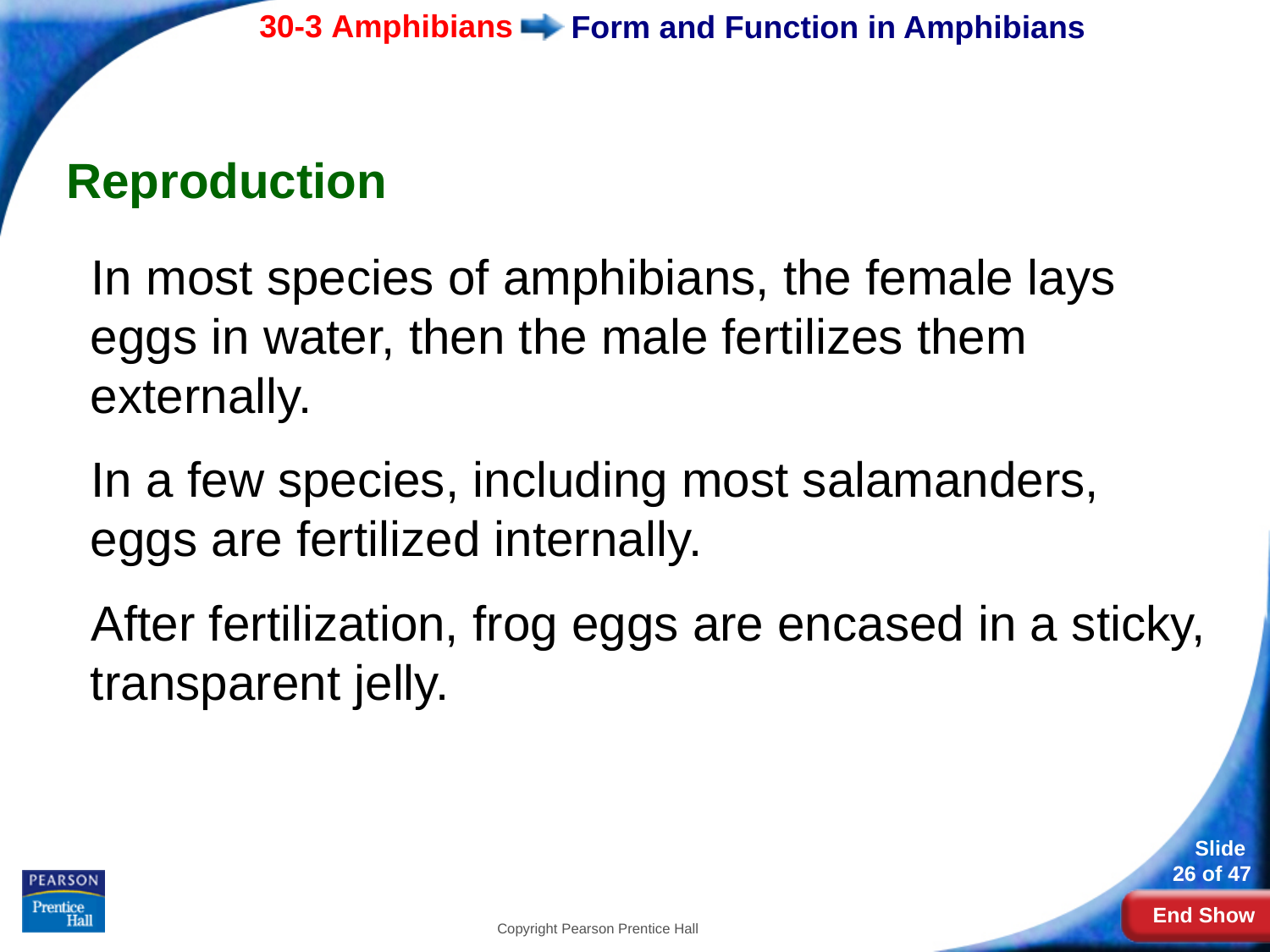

# Form and Function in Amphibians
Reproduction
In most species of amphibians, the female lays eggs in water, then the male fertilizes them externally.
In a few species, including most salamanders, eggs are fertilized internally.
After fertilization, frog eggs are encased in a sticky, transparent jelly.

Copyright Pearson Prentice Hall